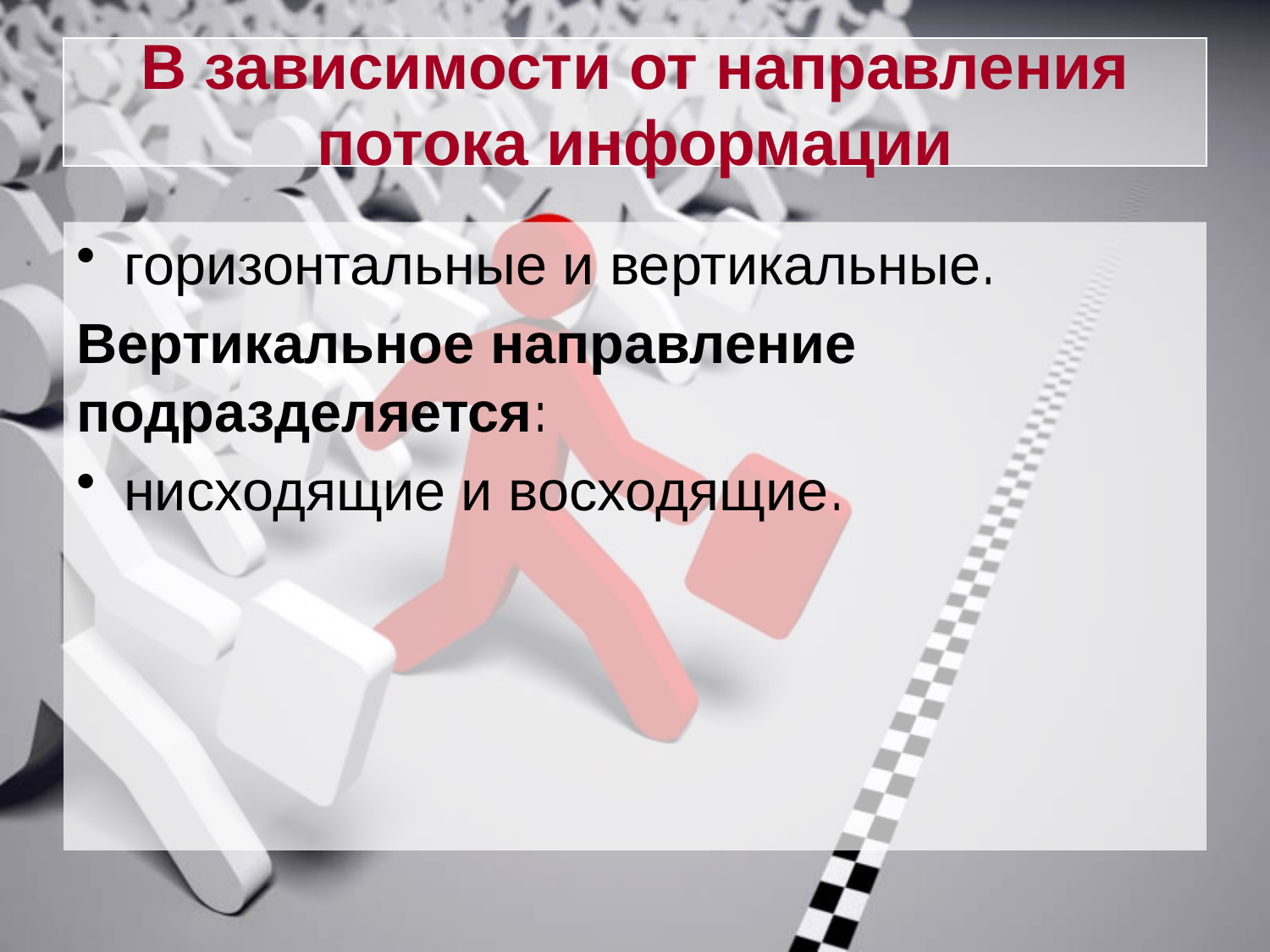

# В зависимости от направления потока информации
горизонтальные и вертикальные.
Вертикальное направление подразделяется:
нисходящие и восходящие.